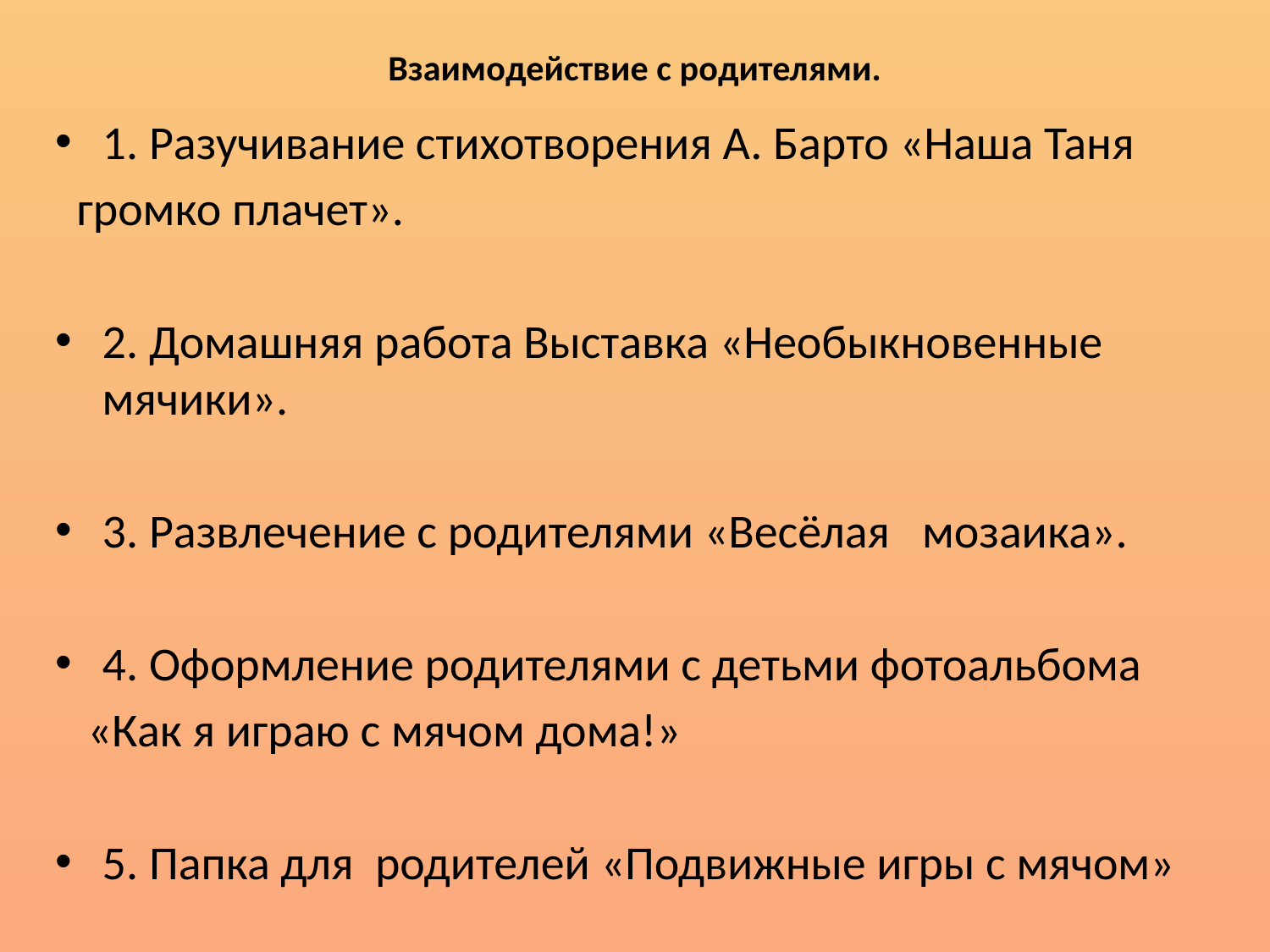

# Взаимодействие с родителями.
1. Разучивание стихотворения А. Барто «Наша Таня
  громко плачет».

2. Домашняя работа Выставка «Необыкновенные  мячики».

3. Развлечение с родителями «Весёлая   мозаика».

4. Оформление родителями с детьми фотоальбома
   «Как я играю с мячом дома!»

5. Папка для  родителей «Подвижные игры с мячом»